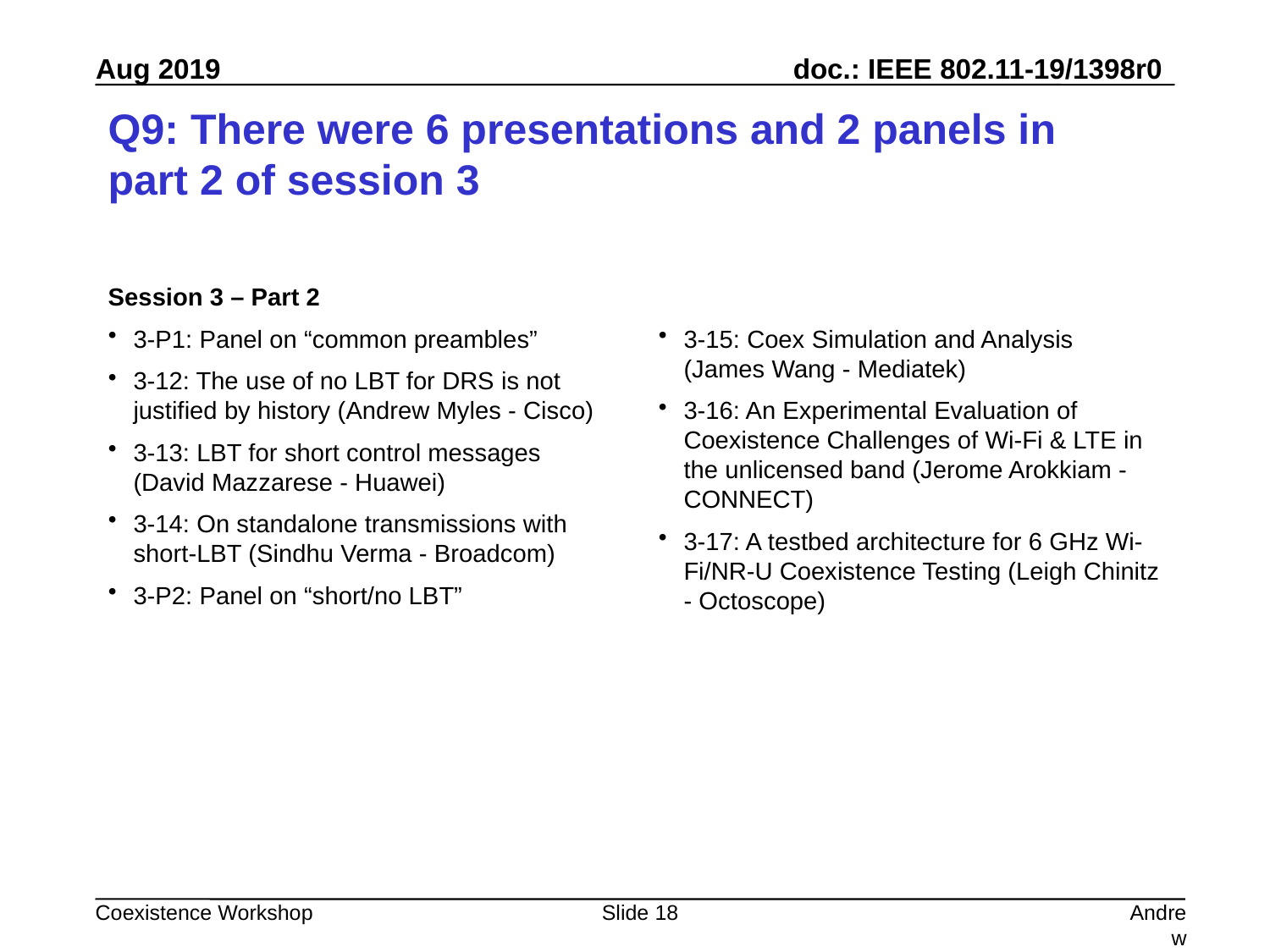

# Q9: There were 6 presentations and 2 panels in part 2 of session 3
Session 3 – Part 2
3-P1: Panel on “common preambles”
3-12: The use of no LBT for DRS is not justified by history (Andrew Myles - Cisco)
3-13: LBT for short control messages (David Mazzarese - Huawei)
3-14: On standalone transmissions with short-LBT (Sindhu Verma - Broadcom)
3-P2: Panel on “short/no LBT”

3-15: Coex Simulation and Analysis (James Wang - Mediatek)
3-16: An Experimental Evaluation of Coexistence Challenges of Wi-Fi & LTE in the unlicensed band (Jerome Arokkiam - CONNECT)
3-17: A testbed architecture for 6 GHz Wi-Fi/NR-U Coexistence Testing (Leigh Chinitz - Octoscope)

Slide 18
Andrew Myles, Cisco